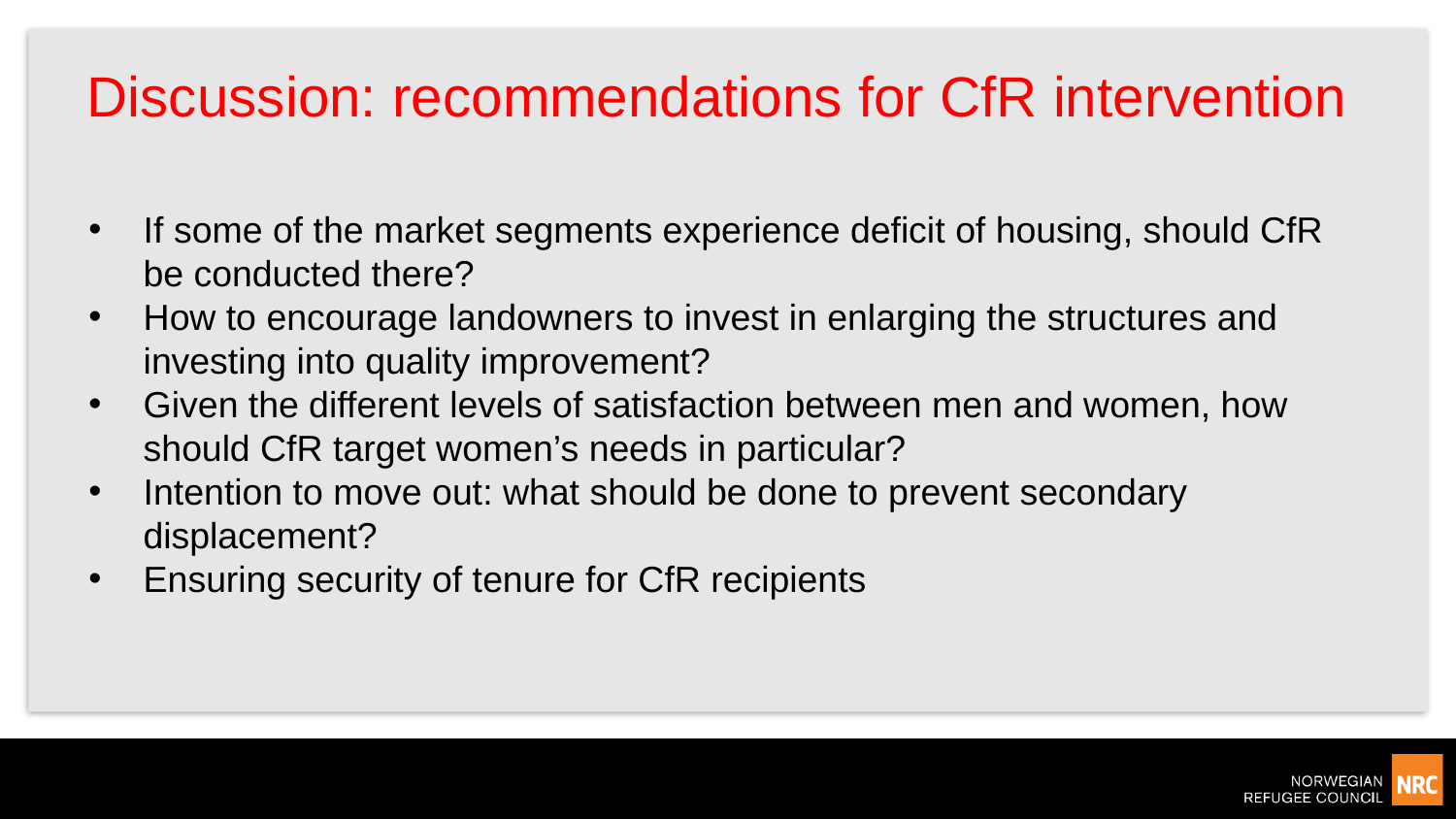

# Discussion: recommendations for CfR intervention
If some of the market segments experience deficit of housing, should CfR be conducted there?
How to encourage landowners to invest in enlarging the structures and investing into quality improvement?
Given the different levels of satisfaction between men and women, how should CfR target women’s needs in particular?
Intention to move out: what should be done to prevent secondary displacement?
Ensuring security of tenure for CfR recipients